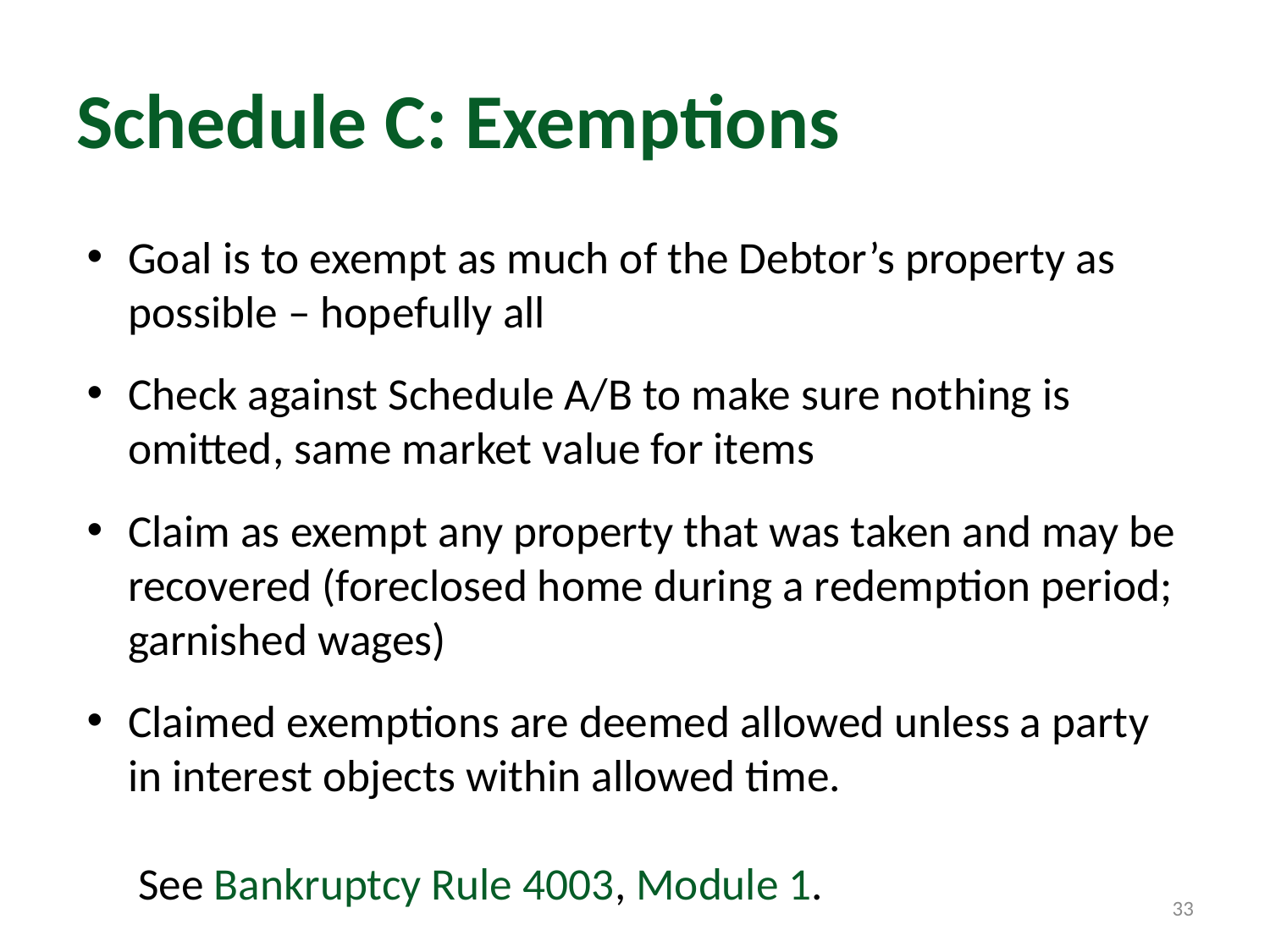

# Schedule C: Exemptions
Goal is to exempt as much of the Debtor’s property as possible – hopefully all
Check against Schedule A/B to make sure nothing is omitted, same market value for items
Claim as exempt any property that was taken and may be recovered (foreclosed home during a redemption period; garnished wages)
Claimed exemptions are deemed allowed unless a party in interest objects within allowed time.
 See Bankruptcy Rule 4003, Module 1.
33